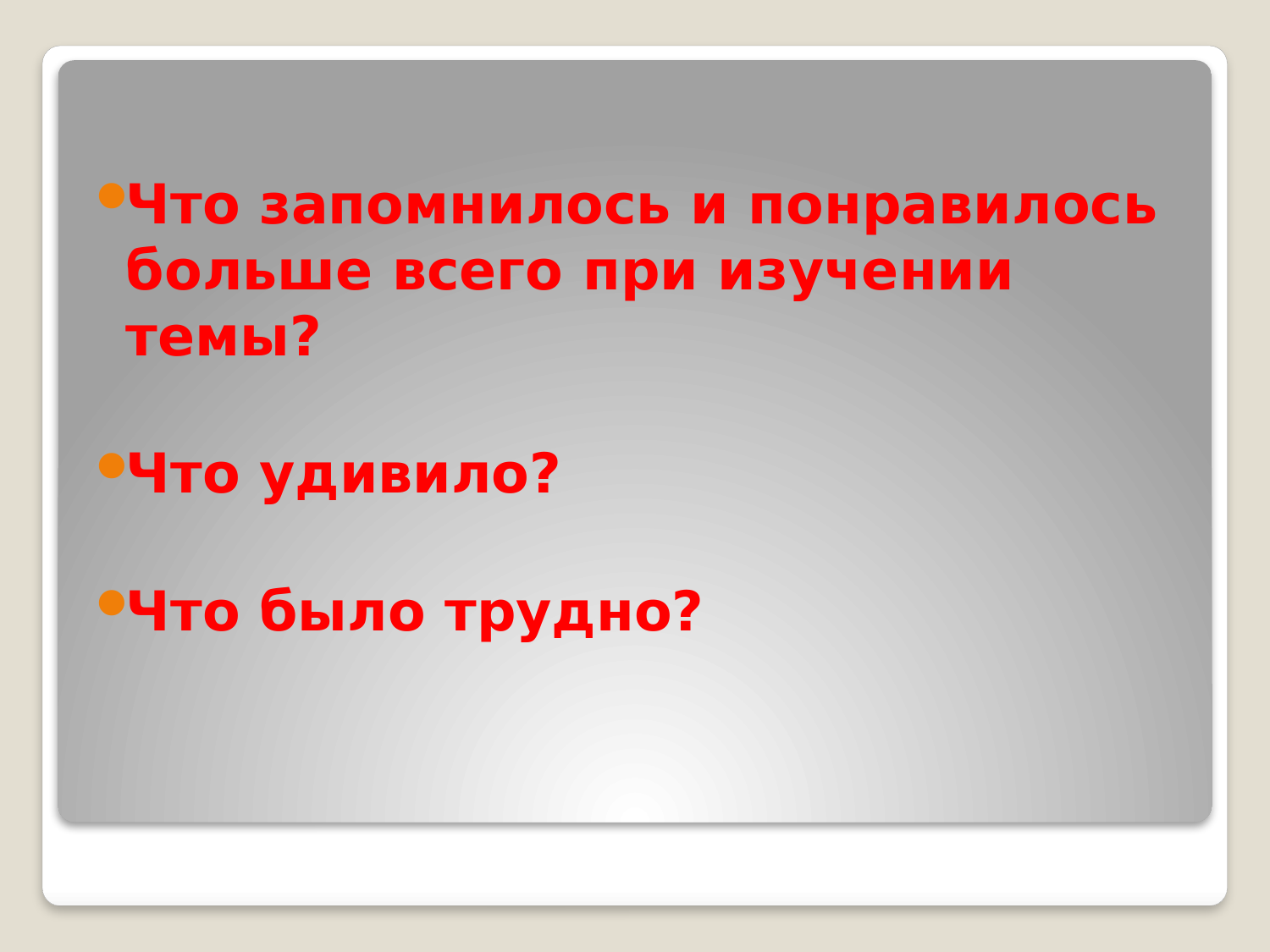

Что запомнилось и понравилось больше всего при изучении темы?

Что удивило?

Что было трудно?